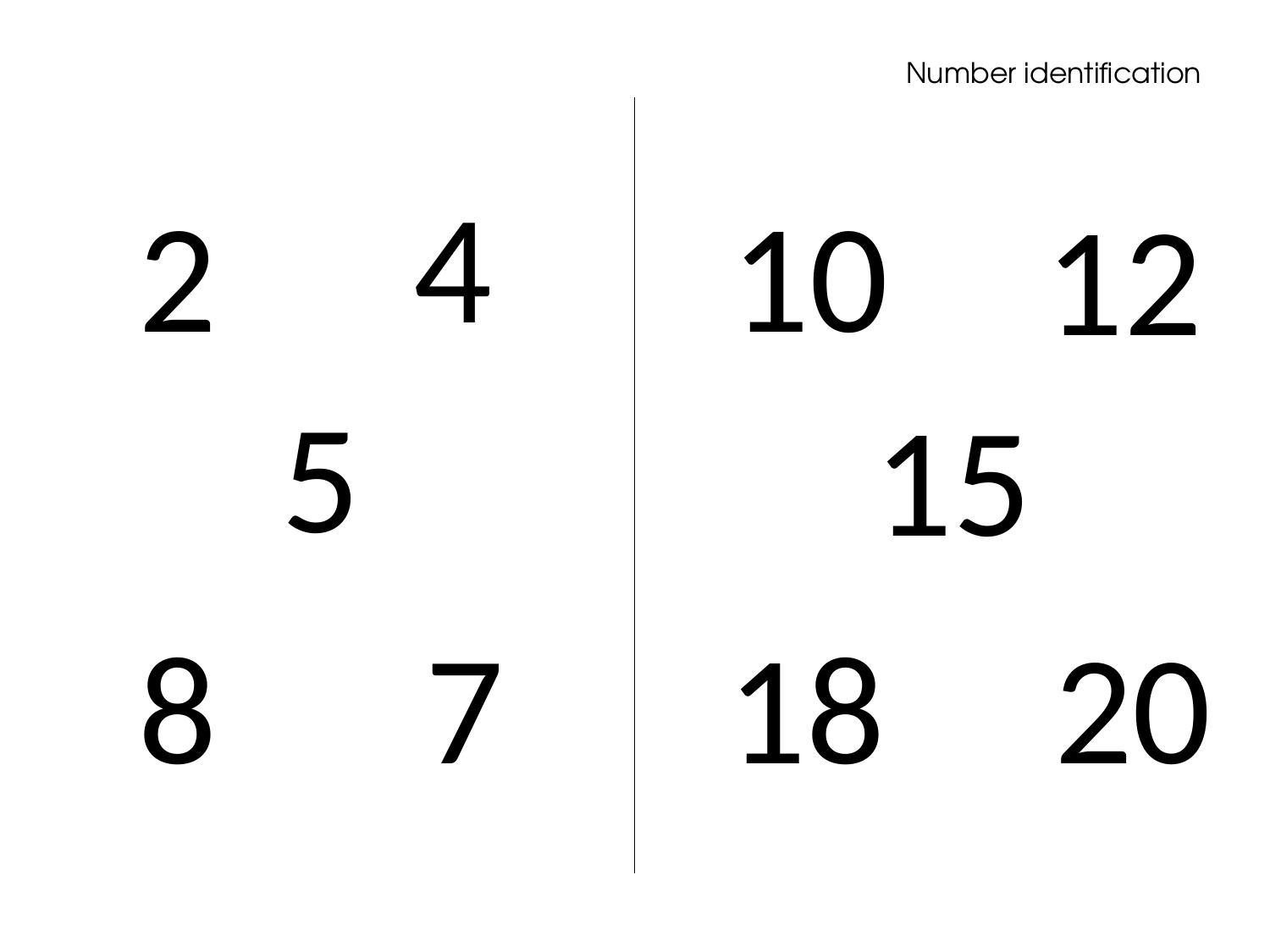

Number identification
4
2
10
12
5
15
8
7
18
20